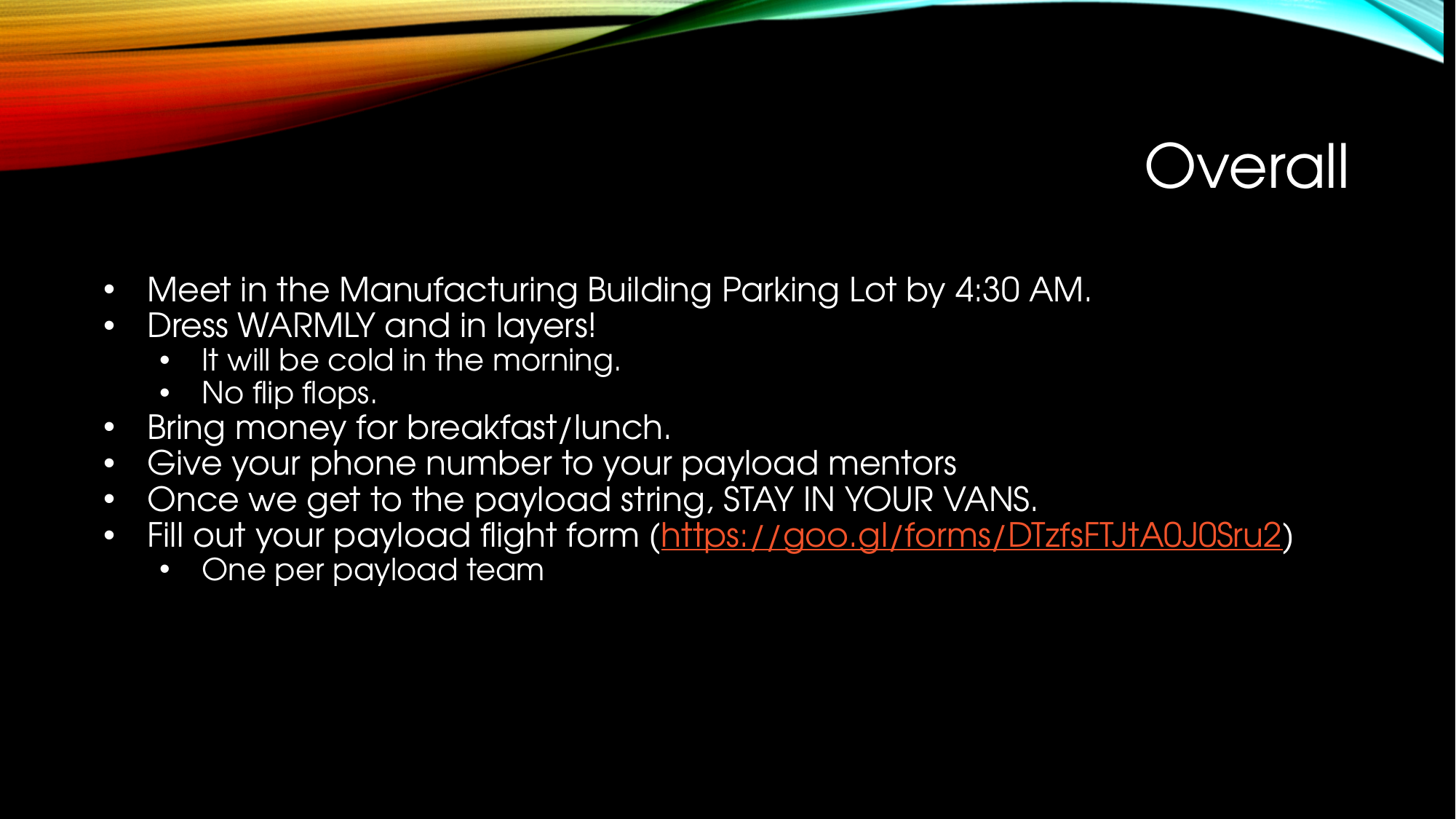

# Overall
Meet in the Manufacturing Building Parking Lot by 4:30 AM.
Dress WARMLY and in layers!
It will be cold in the morning.
No flip flops.
Bring money for breakfast/lunch.
Give your phone number to your payload mentors
Once we get to the payload string, STAY IN YOUR VANS.
Fill out your payload flight form (https://goo.gl/forms/DTzfsFTJtA0J0Sru2)
One per payload team